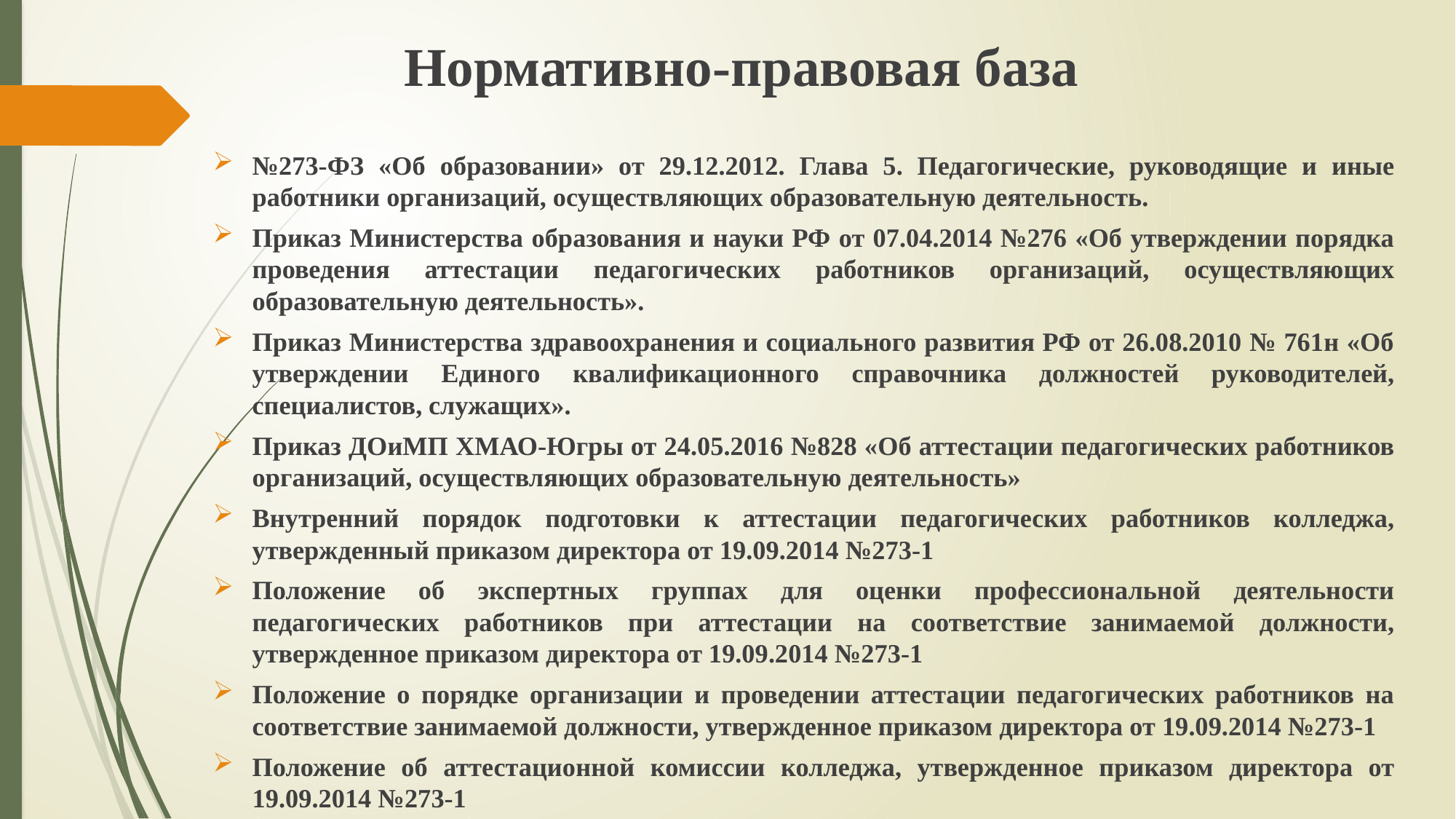

# Нормативно-правовая база

№273-ФЗ «Об образовании» от 29.12.2012. Глава 5. Педагогические, руководящие и иные работники организаций, осуществляющих образовательную деятельность.
Приказ Министерства образования и науки РФ от 07.04.2014 №276 «Об утверждении порядка проведения аттестации педагогических работников организаций, осуществляющих образовательную деятельность».
Приказ Министерства здравоохранения и социального развития РФ от 26.08.2010 № 761н «Об утверждении Единого квалификационного справочника должностей руководителей, специалистов, служащих».
Приказ ДОиМП ХМАО-Югры от 24.05.2016 №828 «Об аттестации педагогических работников организаций, осуществляющих образовательную деятельность»
Внутренний порядок подготовки к аттестации педагогических работников колледжа, утвержденный приказом директора от 19.09.2014 №273-1
Положение об экспертных группах для оценки профессиональной деятельности педагогических работников при аттестации на соответствие занимаемой должности, утвержденное приказом директора от 19.09.2014 №273-1
Положение о порядке организации и проведении аттестации педагогических работников на соответствие занимаемой должности, утвержденное приказом директора от 19.09.2014 №273-1
Положение об аттестационной комиссии колледжа, утвержденное приказом директора от 19.09.2014 №273-1